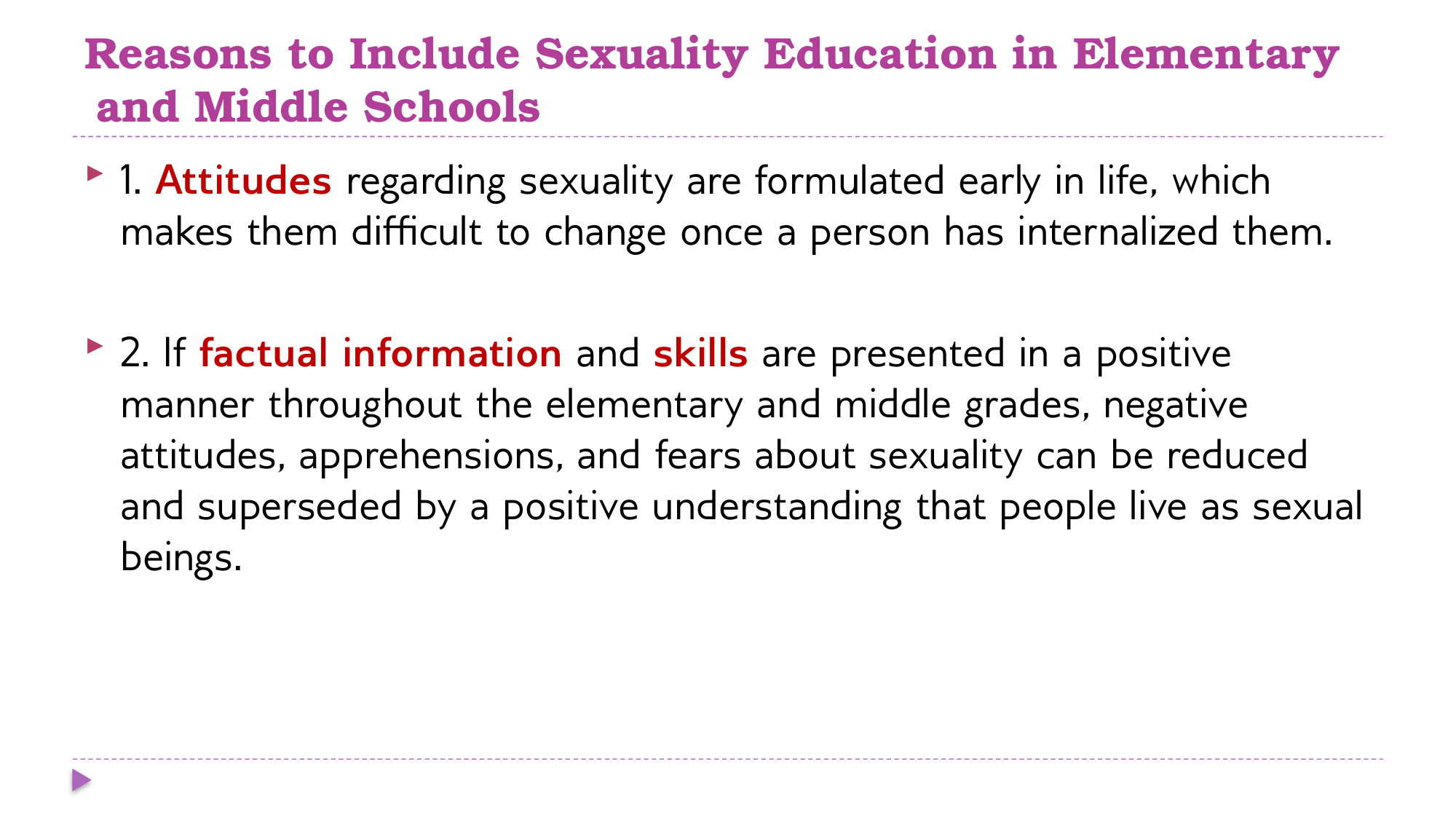

# Reasons to Include Sexuality Education in Elementary and Middle Schools
1. Attitudes regarding sexuality are formulated early in life, which makes them difficult to change once a person has internalized them.

2. If factual information and skills are presented in a positive manner throughout the elementary and middle grades, negative attitudes, apprehensions, and fears about sexuality can be reduced and superseded by a positive understanding that people live as sexual beings.